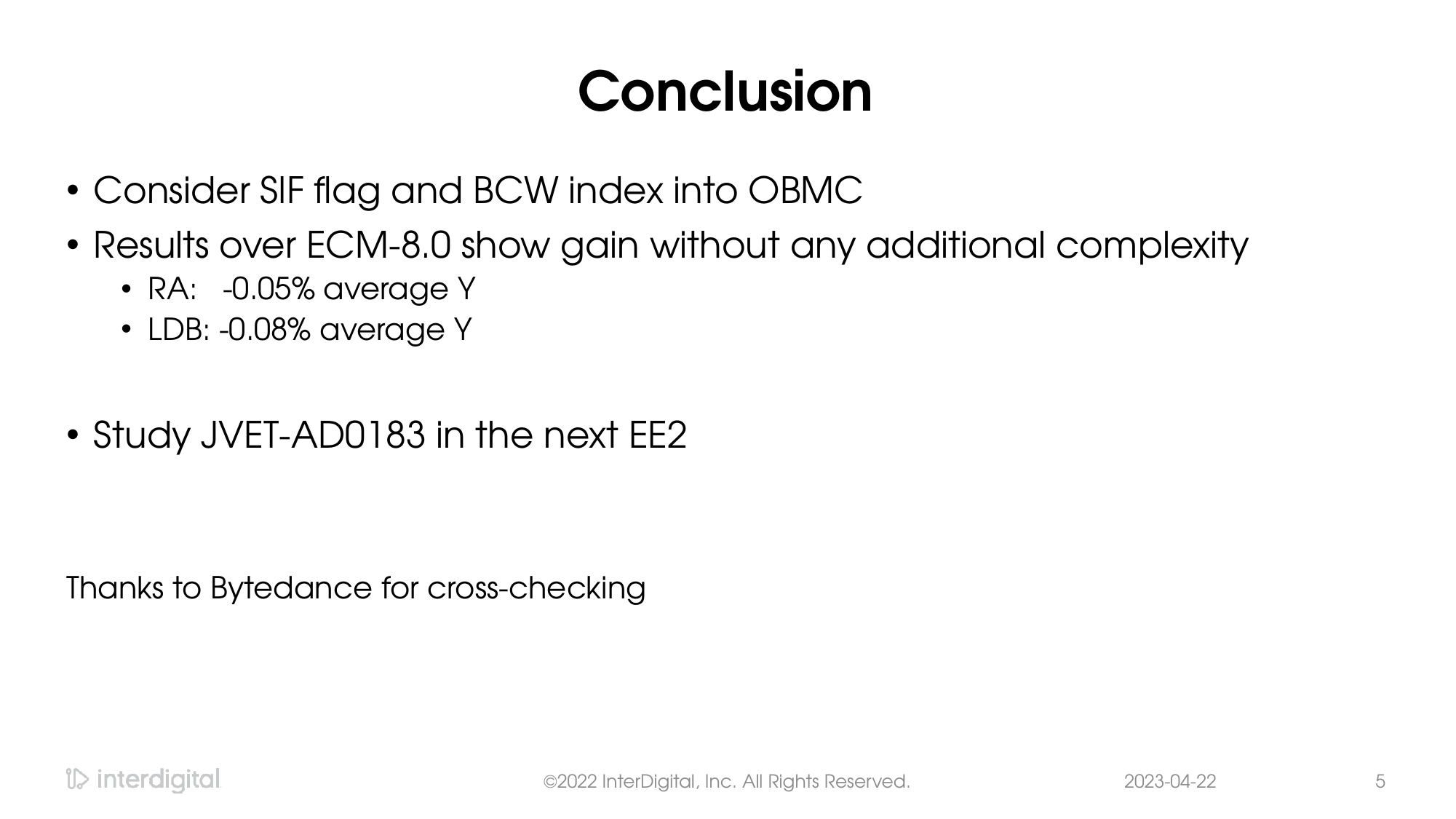

# Conclusion
Consider SIF flag and BCW index into OBMC
Results over ECM-8.0 show gain without any additional complexity
RA:   -0.05% average Y
LDB: -0.08% average Y

Study JVET-AD0183 in the next EE2

Thanks to Bytedance for cross-checking
©2022 InterDigital, Inc. All Rights Reserved.
2023-04-22
5